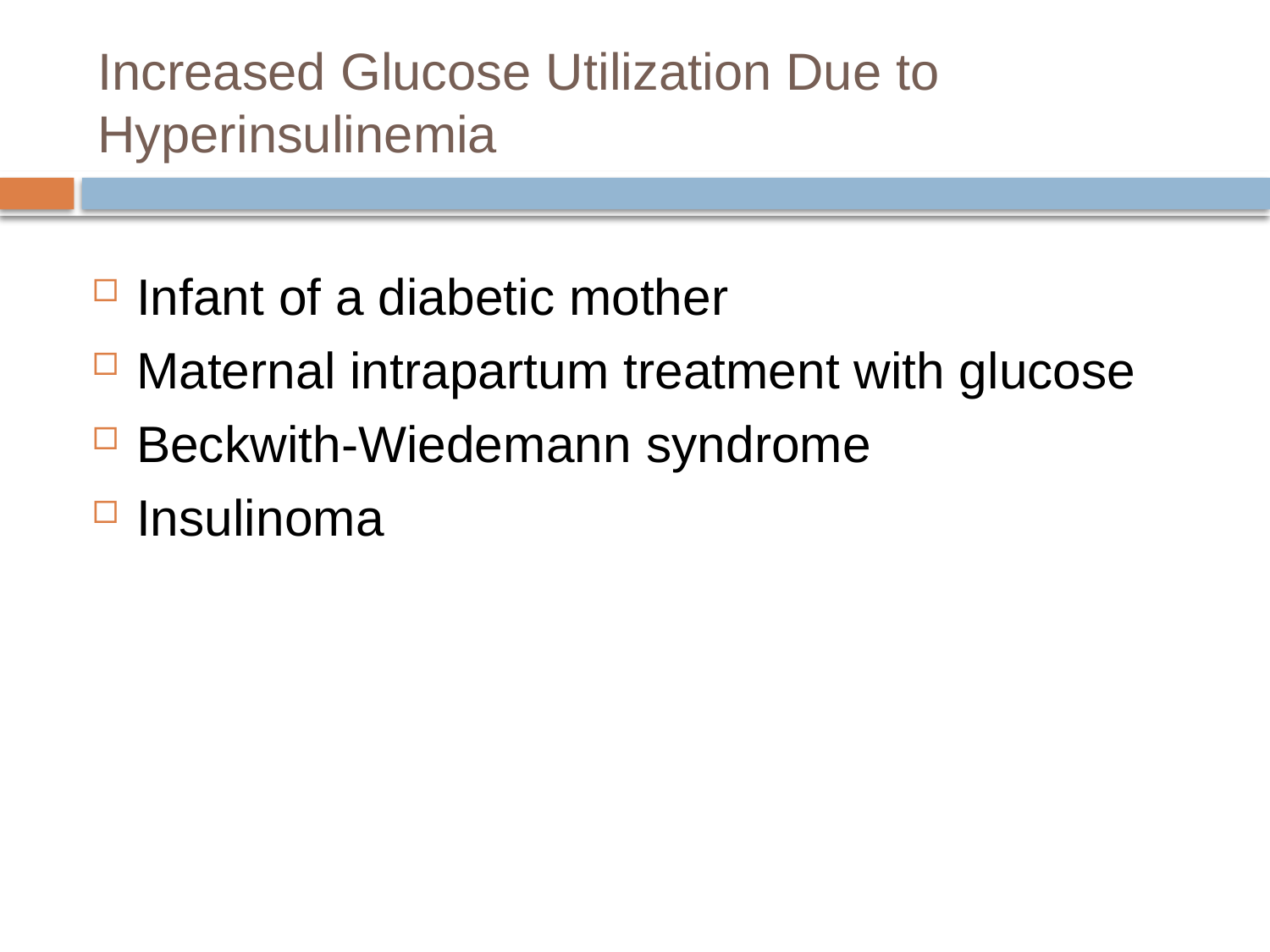

# Increased Glucose Utilization Due to Hyperinsulinemia
Infant of a diabetic mother
Maternal intrapartum treatment with glucose
Beckwith-Wiedemann syndrome
Insulinoma